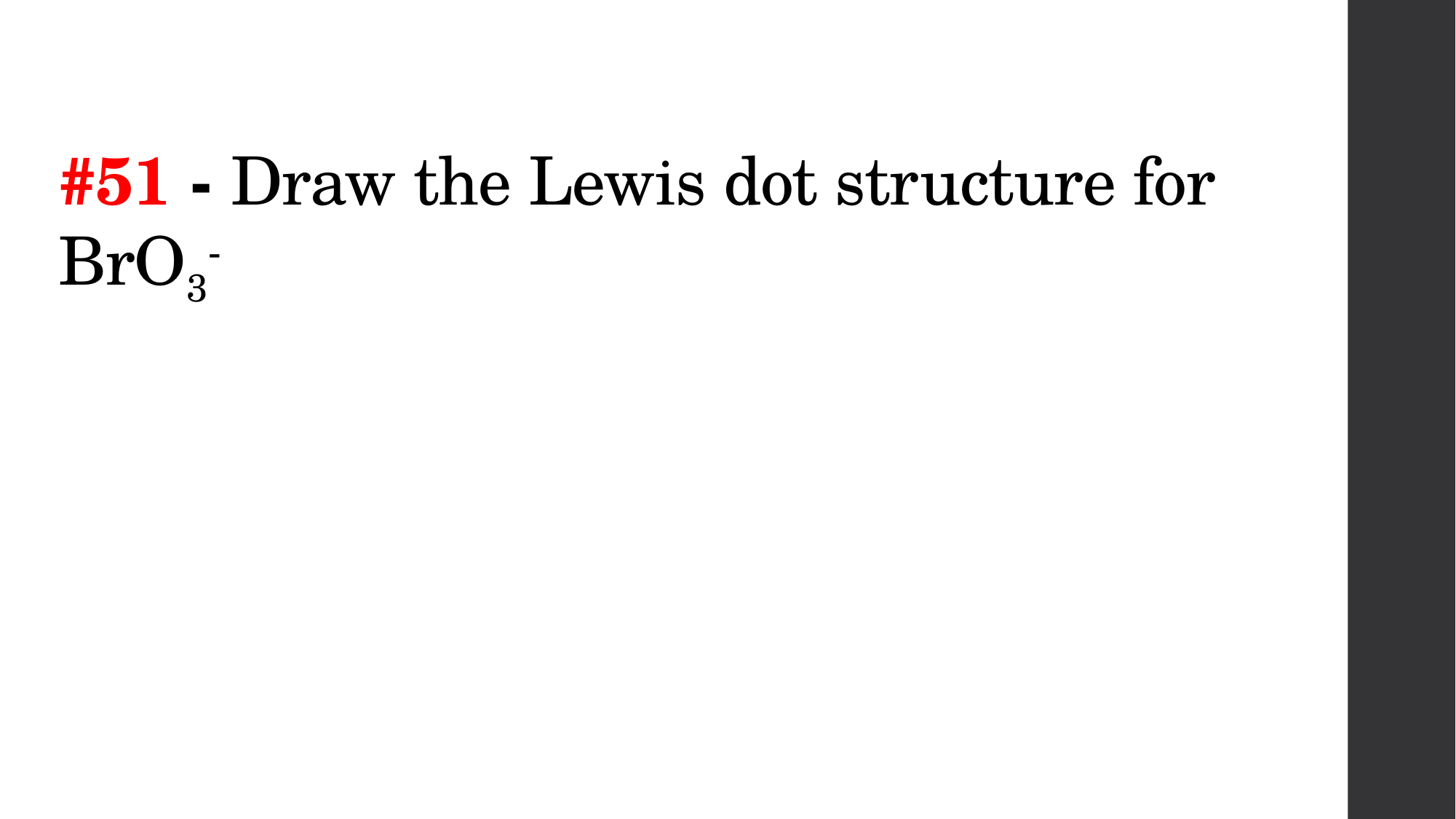

# #51 - Draw the Lewis dot structure for BrO3-